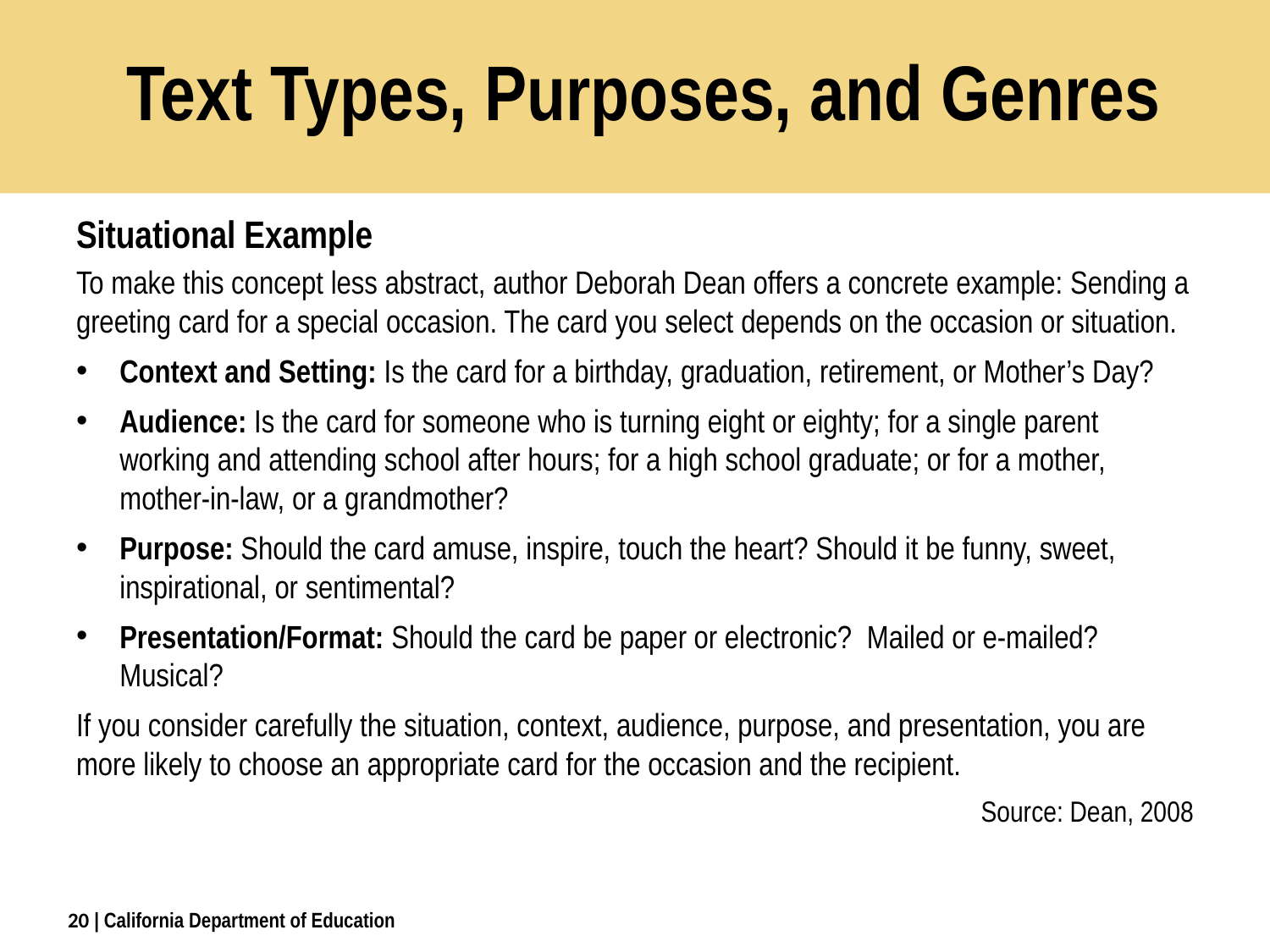

# Text Types, Purposes, and Genres
Situational Example
To make this concept less abstract, author Deborah Dean offers a concrete example: Sending a greeting card for a special occasion. The card you select depends on the occasion or situation.
Context and Setting: Is the card for a birthday, graduation, retirement, or Mother’s Day?
Audience: Is the card for someone who is turning eight or eighty; for a single parent working and attending school after hours; for a high school graduate; or for a mother, mother-in-law, or a grandmother?
Purpose: Should the card amuse, inspire, touch the heart? Should it be funny, sweet, inspirational, or sentimental?
Presentation/Format: Should the card be paper or electronic?  Mailed or e-mailed? Musical?
If you consider carefully the situation, context, audience, purpose, and presentation, you are more likely to choose an appropriate card for the occasion and the recipient.
Source: Dean, 2008
20
| California Department of Education